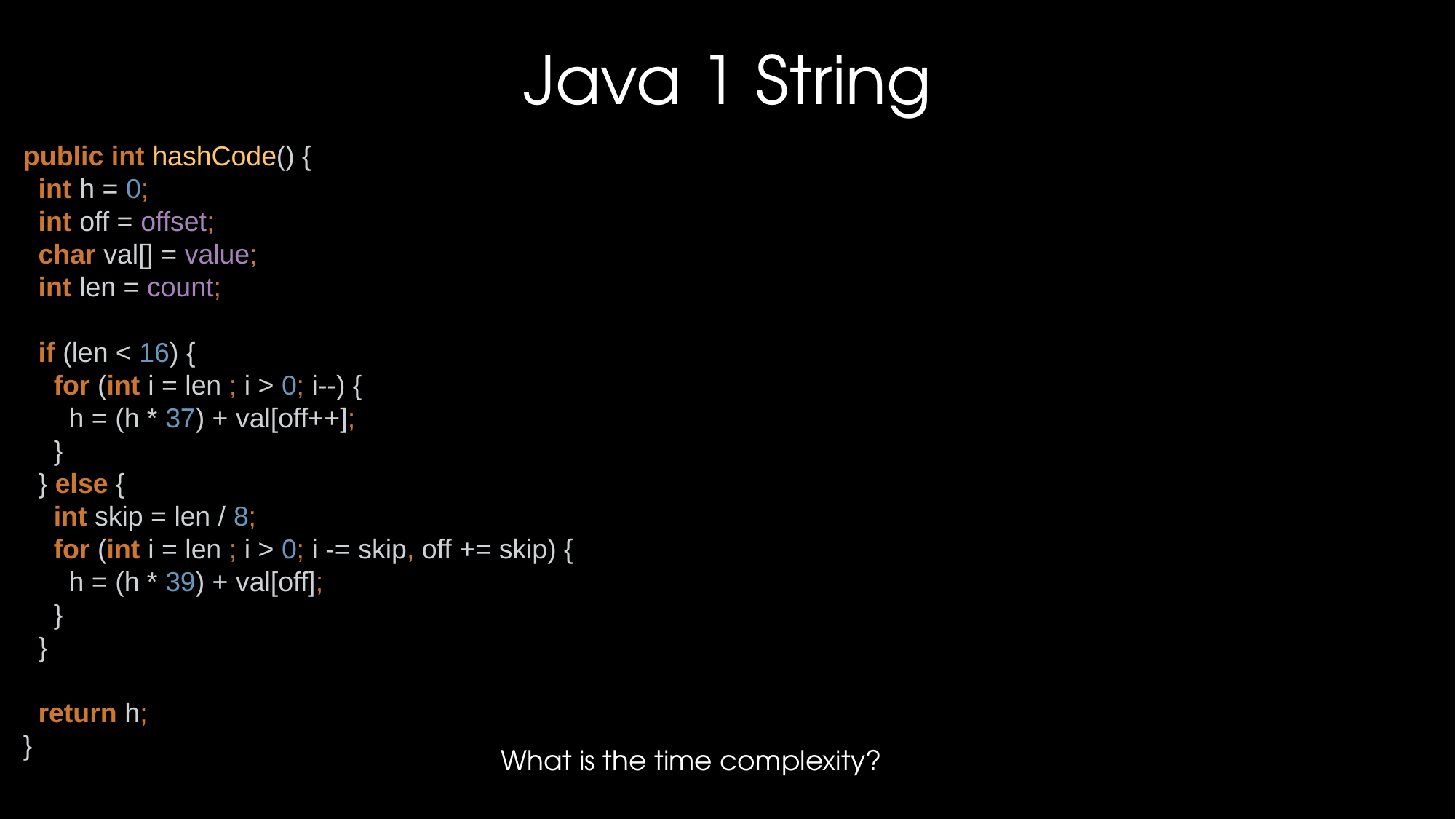

# Java 1 String
public int hashCode() {
  int h = 0;
  int off = offset;
  char val[] = value;
  int len = count;
  if (len < 16) {
    for (int i = len ; i > 0; i--) {
      h = (h * 37) + val[off++];
    }
  } else {
    int skip = len / 8;
    for (int i = len ; i > 0; i -= skip, off += skip) {
      h = (h * 39) + val[off];
    }
  }
  return h;
}
What is the time complexity?